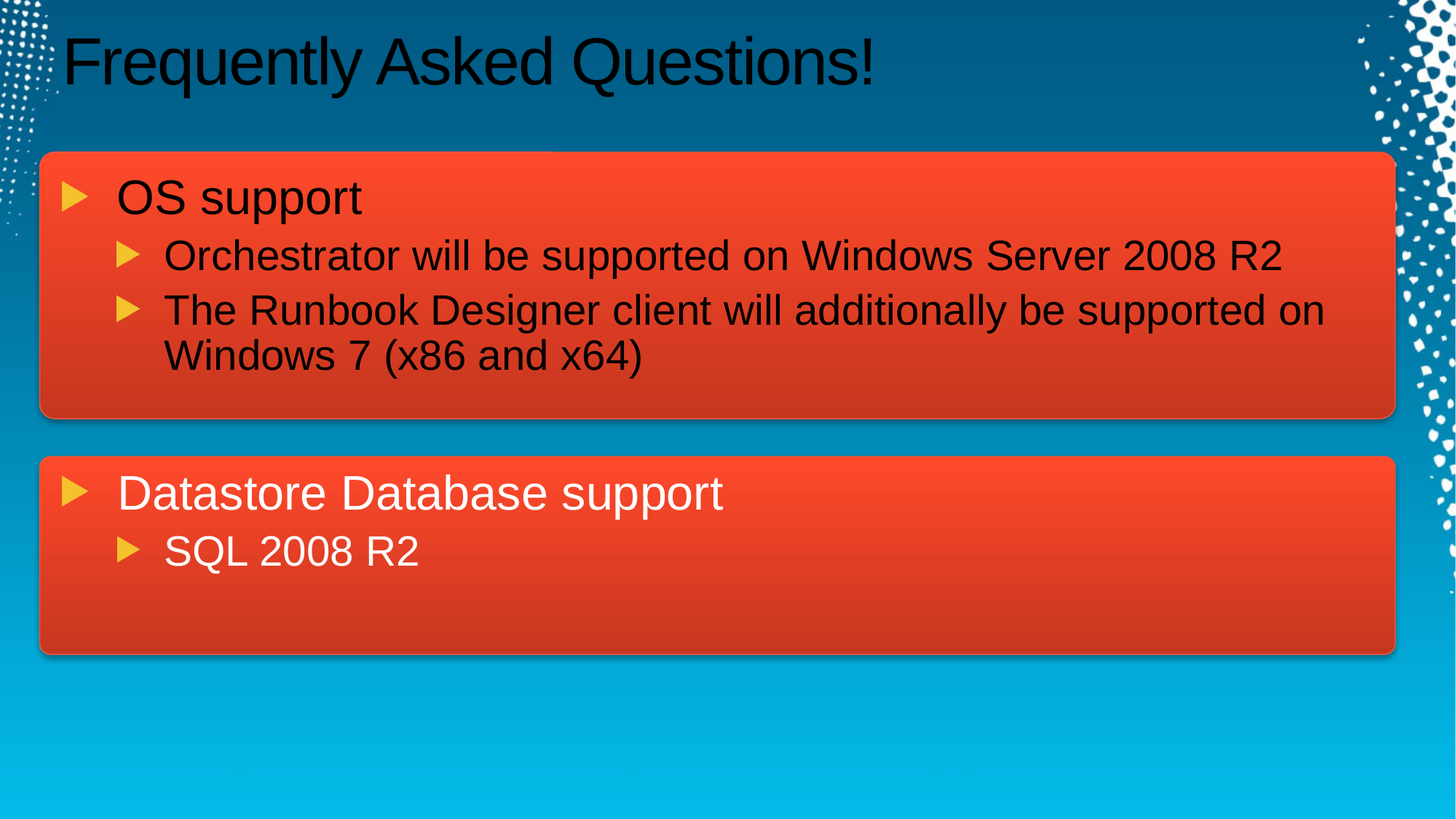

# Frequently Asked Questions!

OS support
Orchestrator will be supported on Windows Server 2008 R2
The Runbook Designer client will additionally be supported on Windows 7 (x86 and x64)

Datastore Database support
SQL 2008 R2